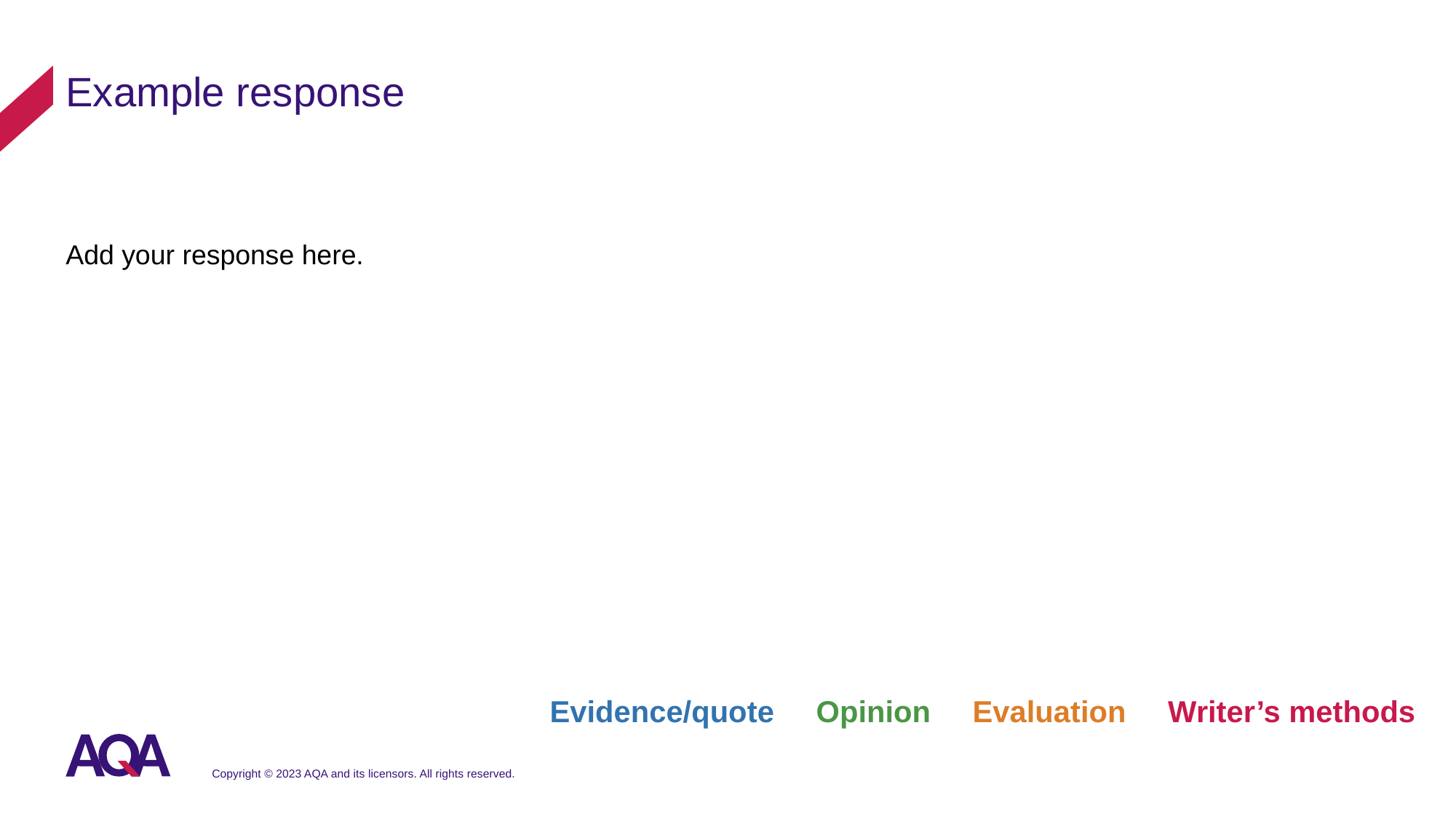

# Example response
Add your response here.

Evidence/quote     Opinion     Evaluation     Writer’s methods
Copyright © 2023 AQA and its licensors. All rights reserved.